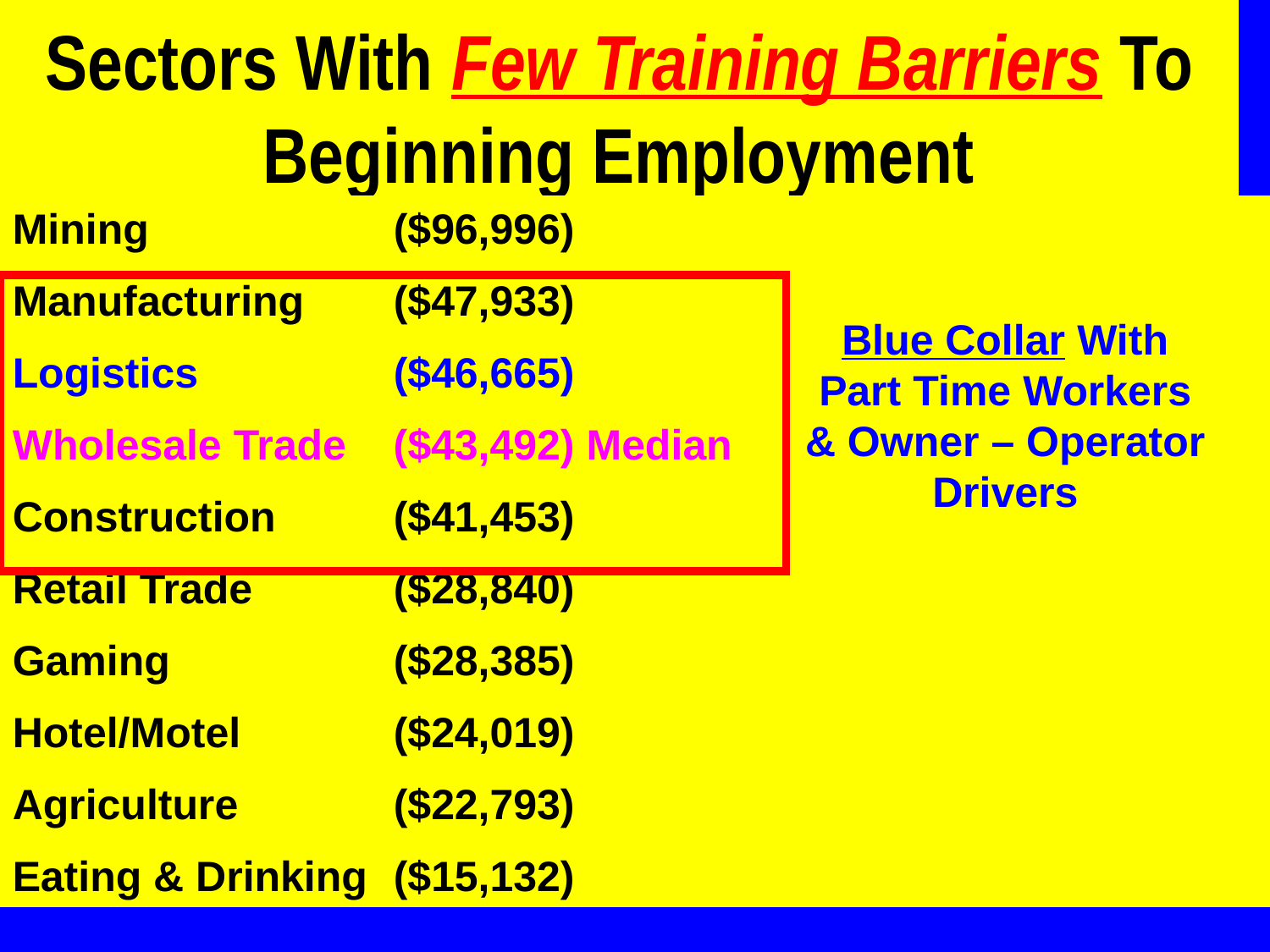

Sectors With Few Training Barriers To Beginning Employment
Mining         		($96,996)
Manufacturing  	($47,933)
Logistics           	($46,665)
Wholesale Trade    ($43,492) Median
Construction     	($41,453)
Retail Trade		($28,840)
Gaming		($28,385)
Hotel/Motel		($24,019)
Agriculture  	     	($22,793)
Eating & Drinking	($15,132)

Blue Collar With Part Time Workers
& Owner – Operator Drivers